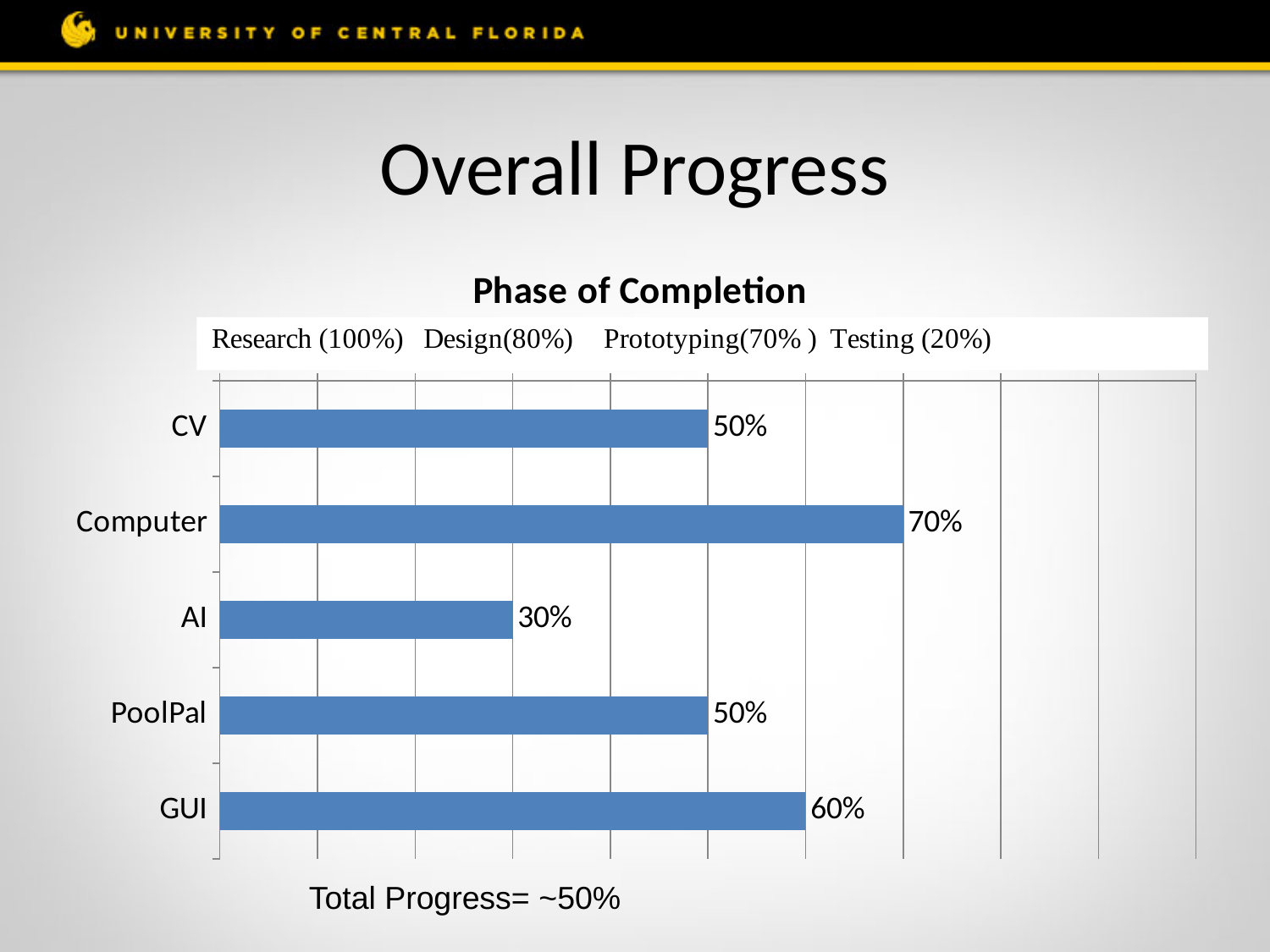

# Overall Progress

### Chart: Phase of Completion

| Category | Percentage of Completion |
|---|---|
| CV | 0.5 |
| Computer | 0.7000000000000001 |
| AI | 0.30000000000000004 |
| PoolPal | 0.5 |
| GUI | 0.6000000000000001 |
Total Progress= ~50%